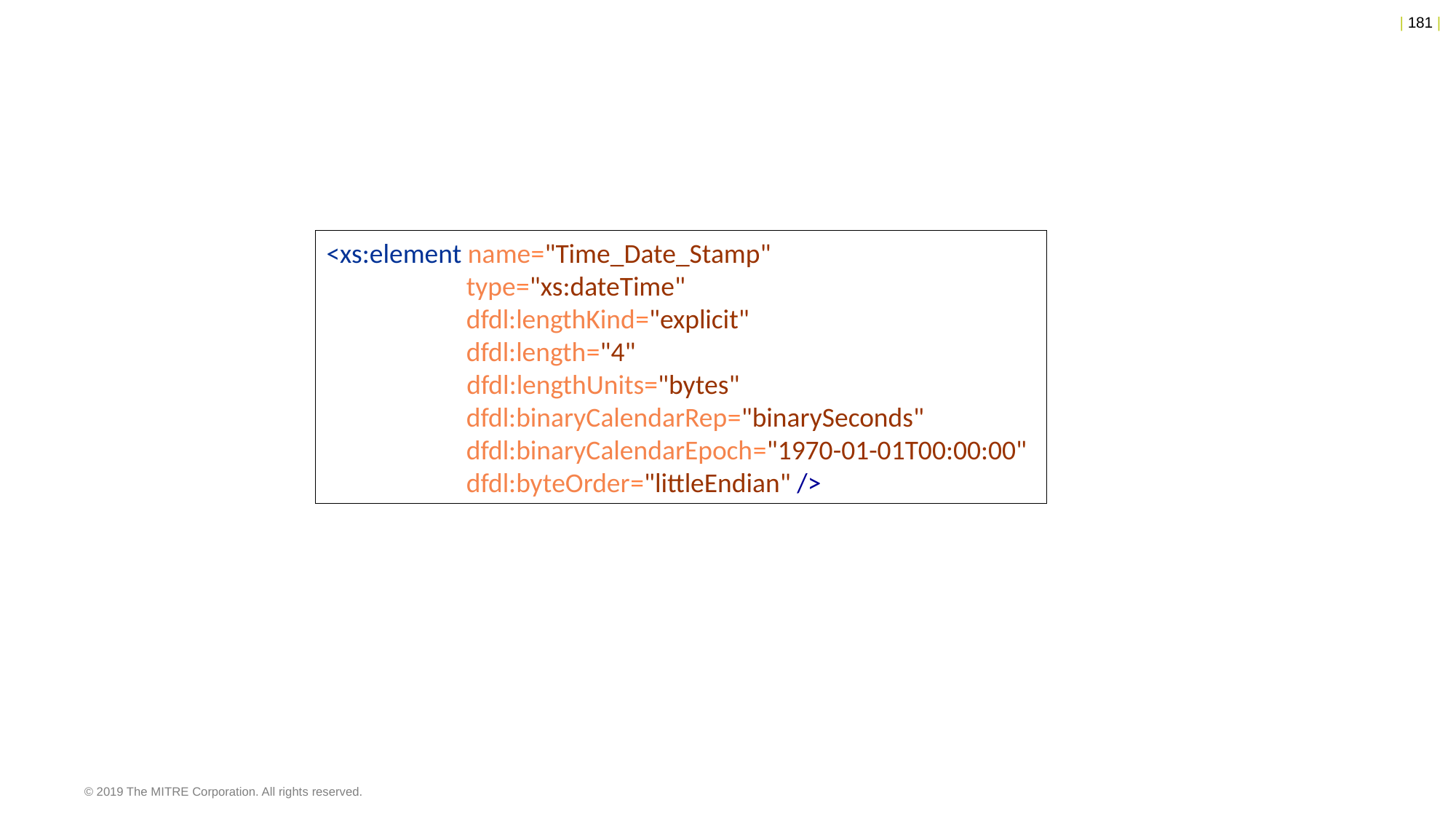

<xs:element name="Time_Date_Stamp"
 	     type="xs:dateTime"
 	     dfdl:lengthKind="explicit"
 	     dfdl:length="4"
 	     dfdl:lengthUnits="bytes"
 	     dfdl:binaryCalendarRep="binarySeconds"
 	     dfdl:binaryCalendarEpoch="1970-01-01T00:00:00"
 	     dfdl:byteOrder="littleEndian" />
© 2019 The MITRE Corporation. All rights reserved.